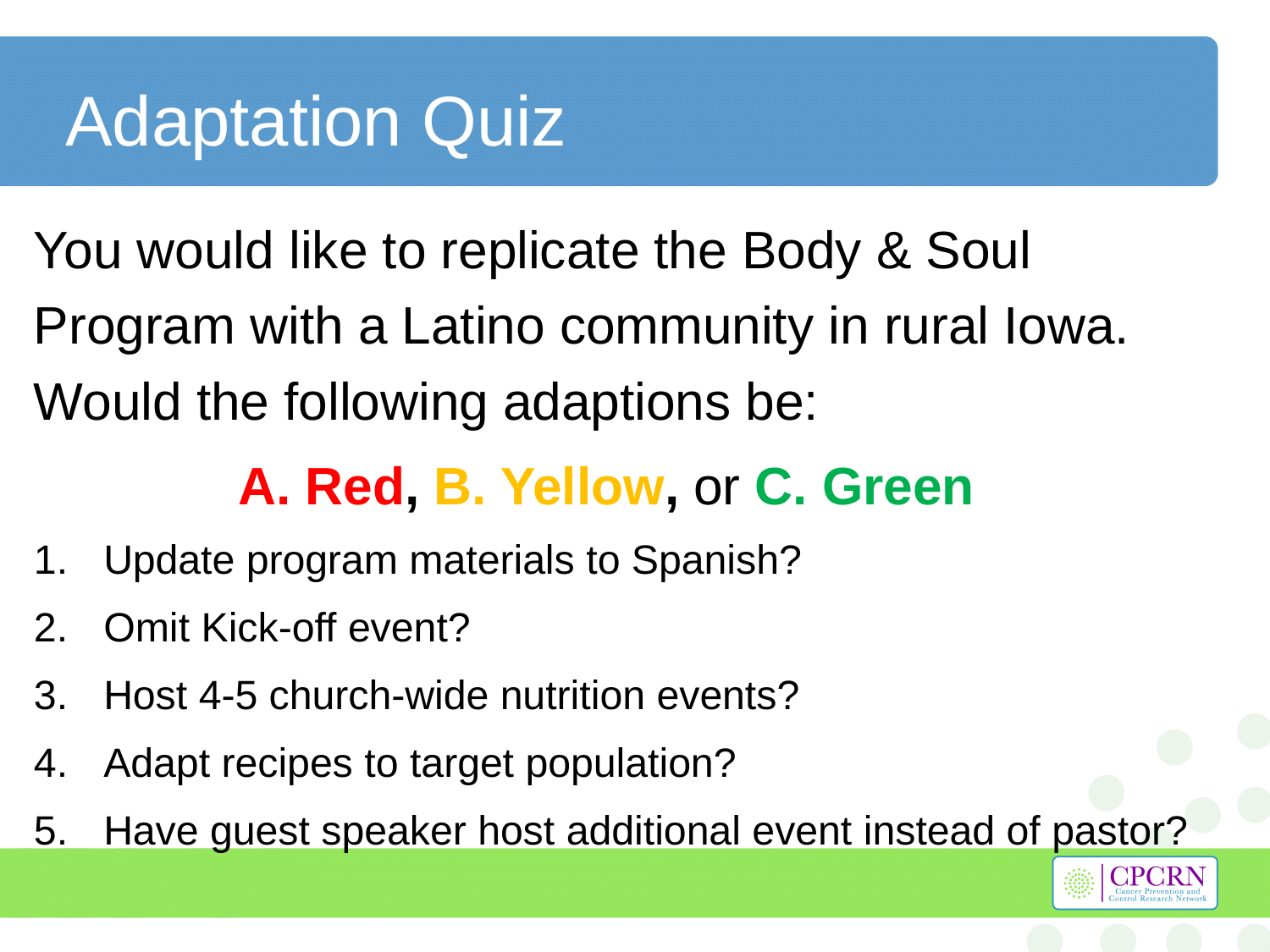

# Adaptation Quiz
You would like to replicate the Body & Soul Program with a Latino community in rural Iowa. Would the following adaptions be:
              A. Red, B. Yellow, or C. Green
Update program materials to Spanish?
Omit Kick-off event?
Host 4-5 church-wide nutrition events?
Adapt recipes to target population?
Have guest speaker host additional event instead of pastor?